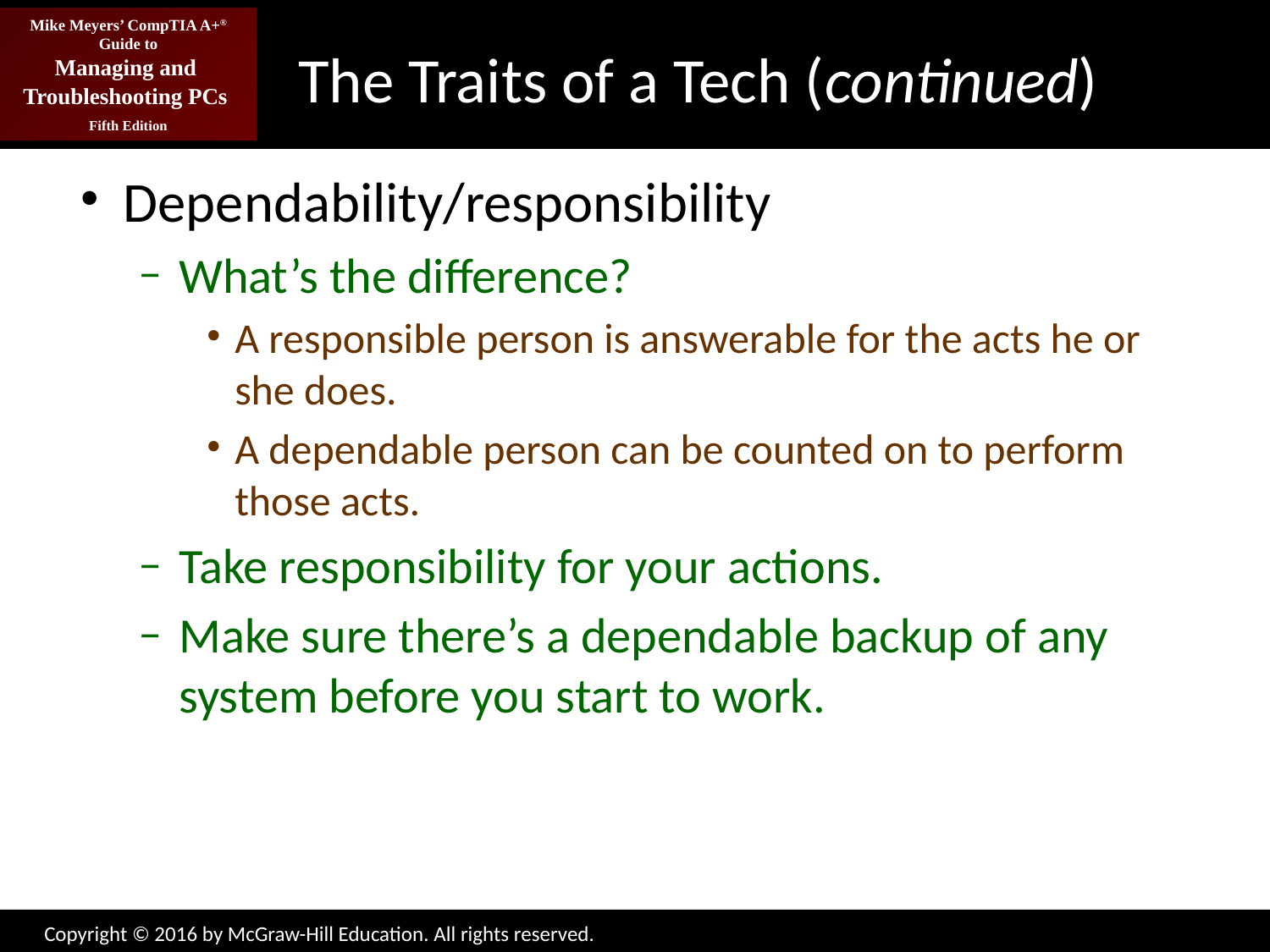

# The Traits of a Tech (continued)
Dependability/responsibility
What’s the difference?
A responsible person is answerable for the acts he or she does.
A dependable person can be counted on to perform those acts.
Take responsibility for your actions.
Make sure there’s a dependable backup of any system before you start to work.